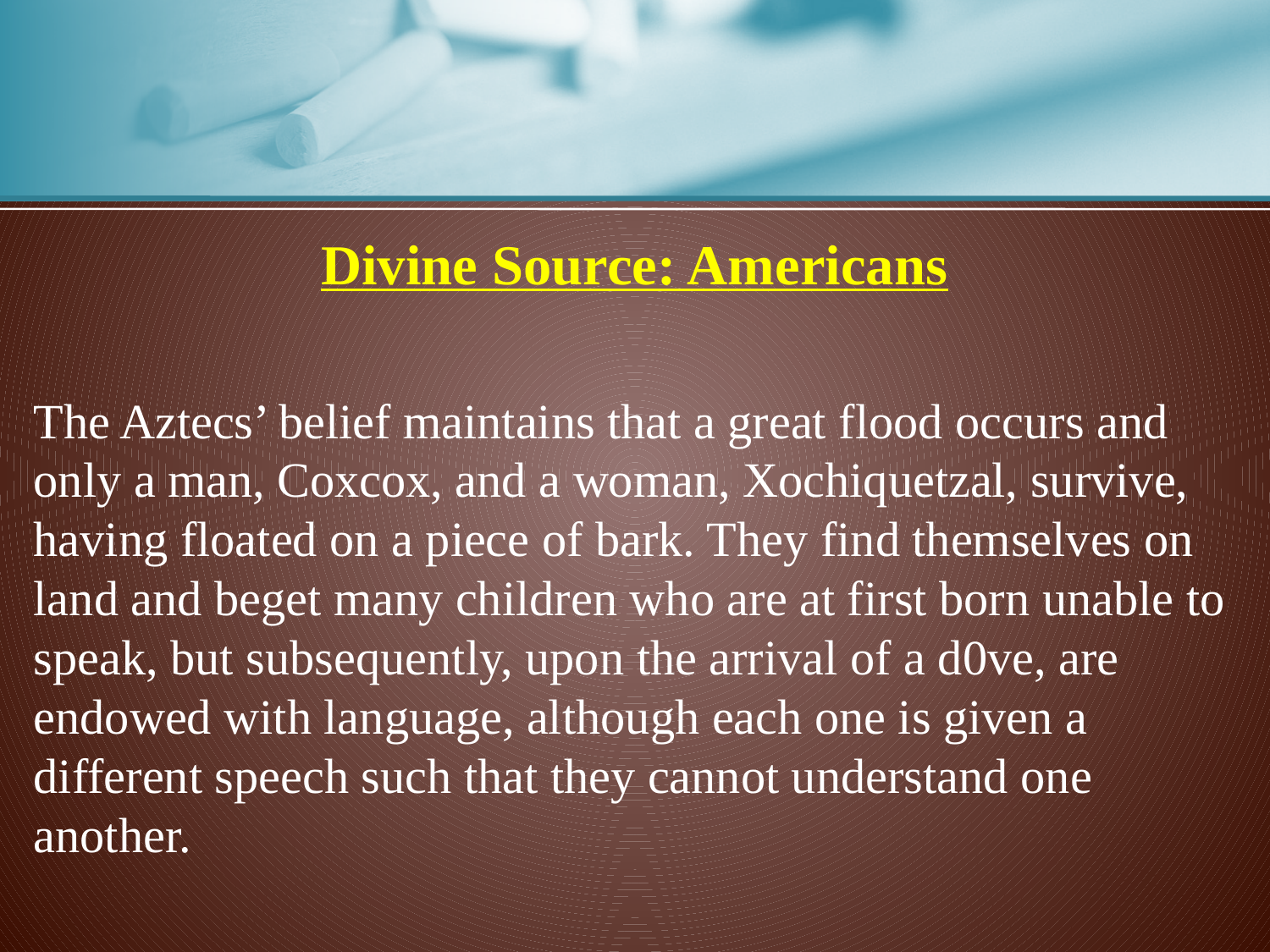

Divine Source: Americans

The Aztecs’ belief maintains that a great flood occurs and only a man, Coxcox, and a woman, Xochiquetzal, survive, having floated on a piece of bark. They find themselves on land and beget many children who are at first born unable to speak, but subsequently, upon the arrival of a d0ve, are endowed with language, although each one is given a different speech such that they cannot understand one another.